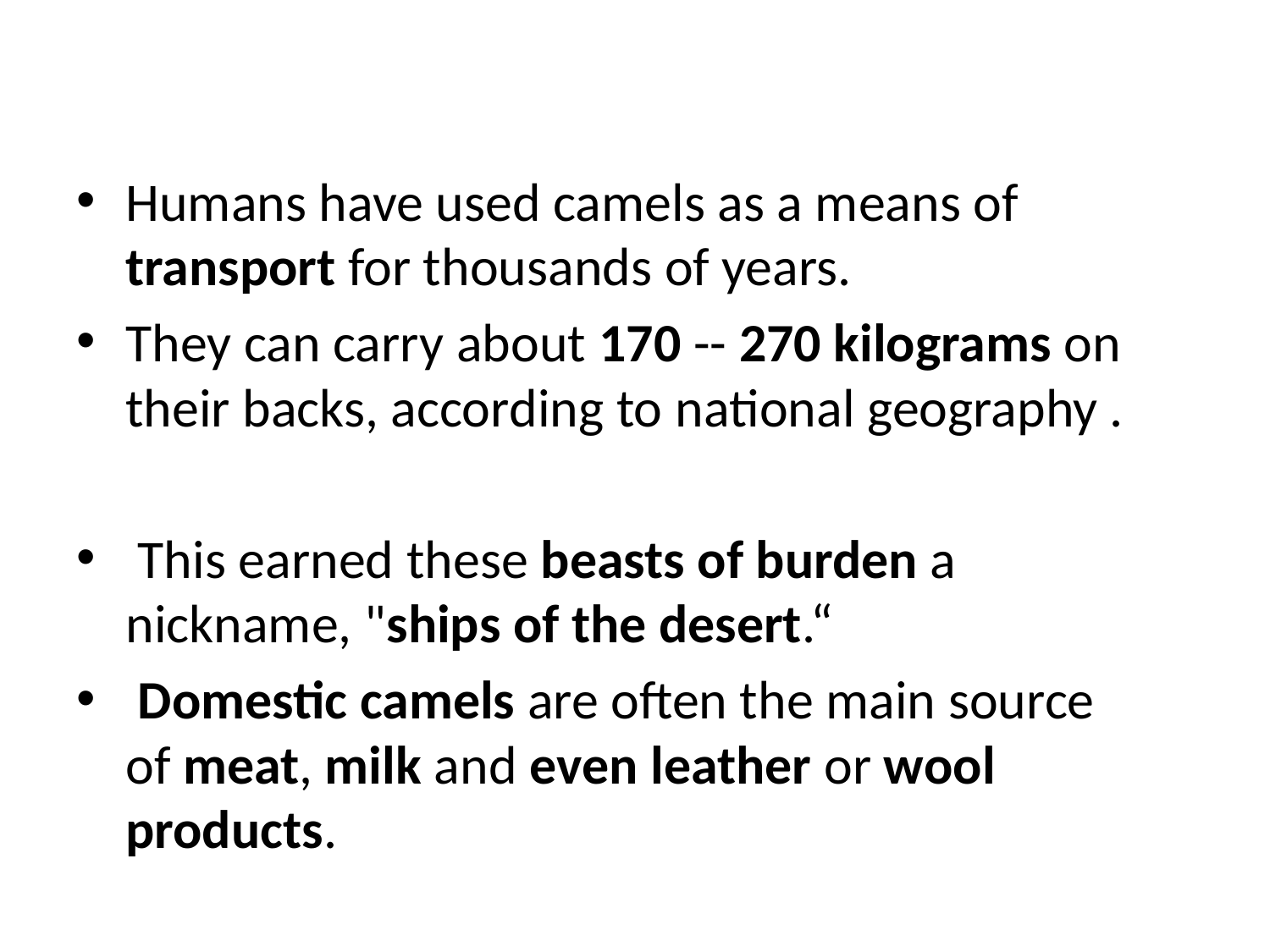

Humans have used camels as a means of transport for thousands of years.
They can carry about 170 -- 270 kilograms on their backs, according to national geography .

 This earned these beasts of burden a nickname, "ships of the desert.“
 Domestic camels are often the main source of meat, milk and even leather or wool products.